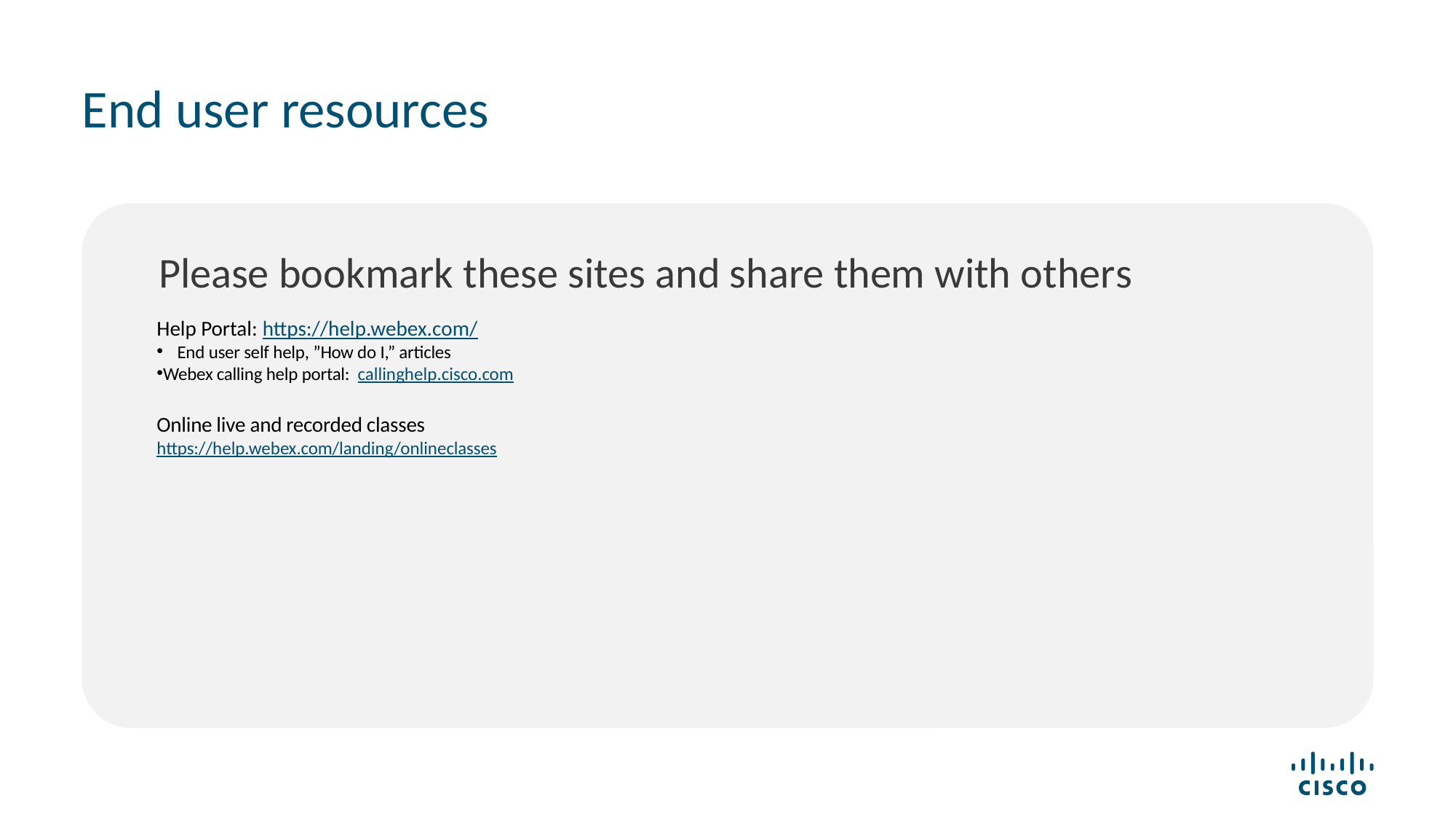

# End user resources

Please bookmark these sites and share them with others
Help Portal: https://help.webex.com/
End user self help, ”How do I,” articles
Webex calling help portal:  callinghelp.cisco.com
Online live and recorded classes
https://help.webex.com/landing/onlineclasses